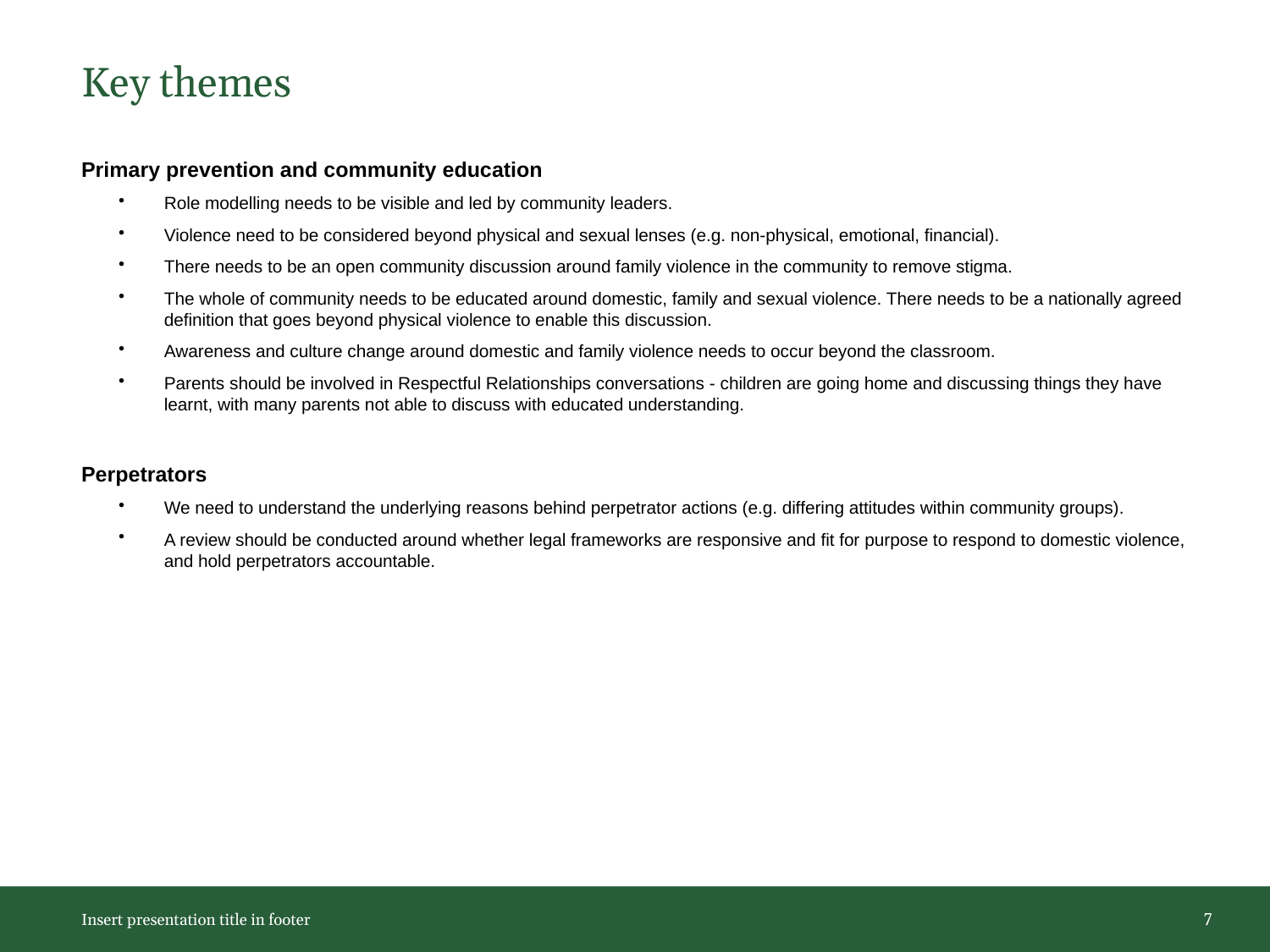

# Key themes
Primary prevention and community education
Role modelling needs to be visible and led by community leaders.
Violence need to be considered beyond physical and sexual lenses (e.g. non-physical, emotional, financial).
There needs to be an open community discussion around family violence in the community to remove stigma.
The whole of community needs to be educated around domestic, family and sexual violence. There needs to be a nationally agreed definition that goes beyond physical violence to enable this discussion.
Awareness and culture change around domestic and family violence needs to occur beyond the classroom.
Parents should be involved in Respectful Relationships conversations - children are going home and discussing things they have learnt, with many parents not able to discuss with educated understanding.

Perpetrators
We need to understand the underlying reasons behind perpetrator actions (e.g. differing attitudes within community groups).
A review should be conducted around whether legal frameworks are responsive and fit for purpose to respond to domestic violence, and hold perpetrators accountable.
7
Insert presentation title in footer